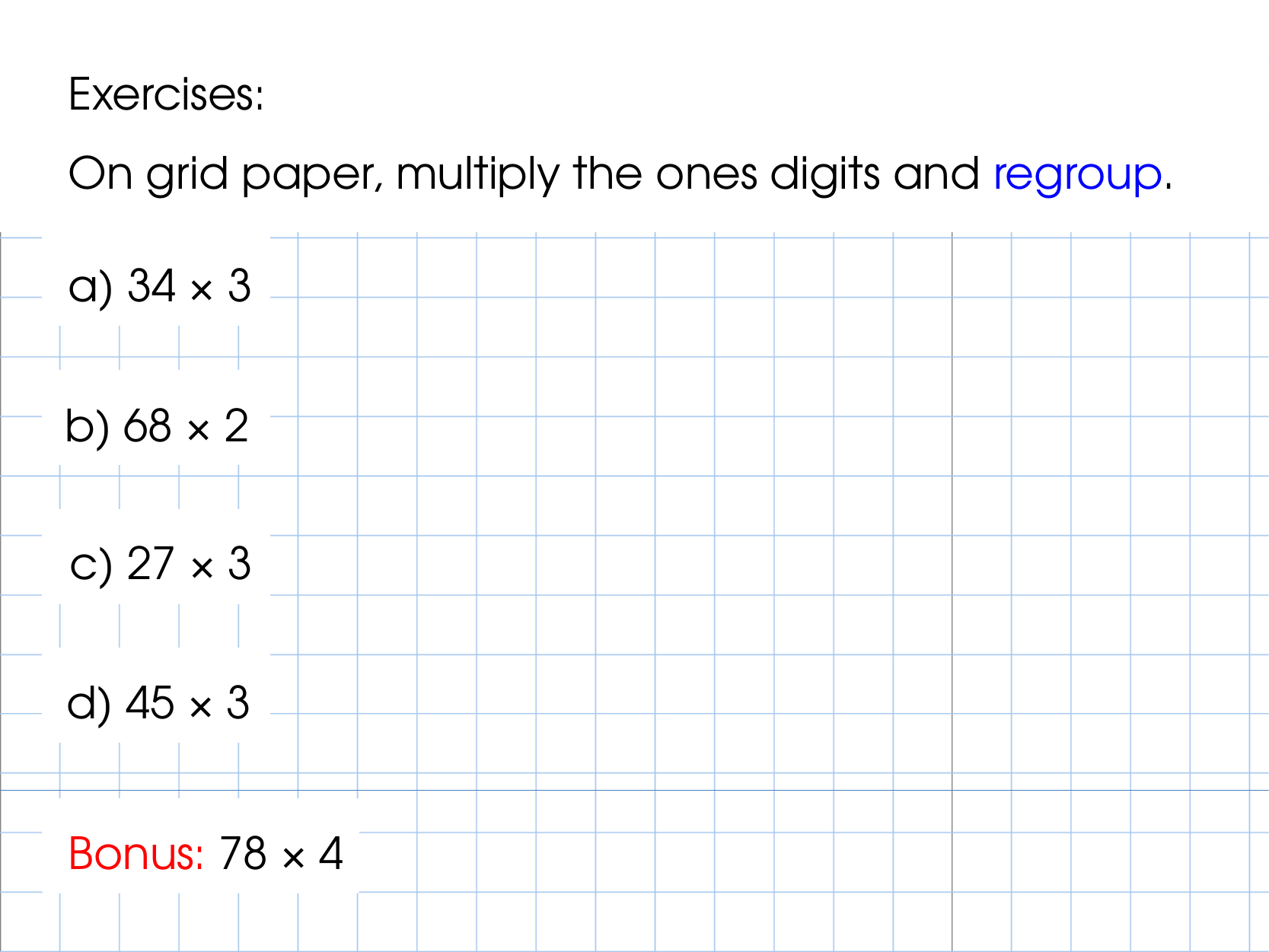

Exercises:
On grid paper, multiply the ones digits and regroup.

a) 34 × 3

b) 68 × 2

c) 27 × 3

d) 45 × 3

Bonus: 78 × 4